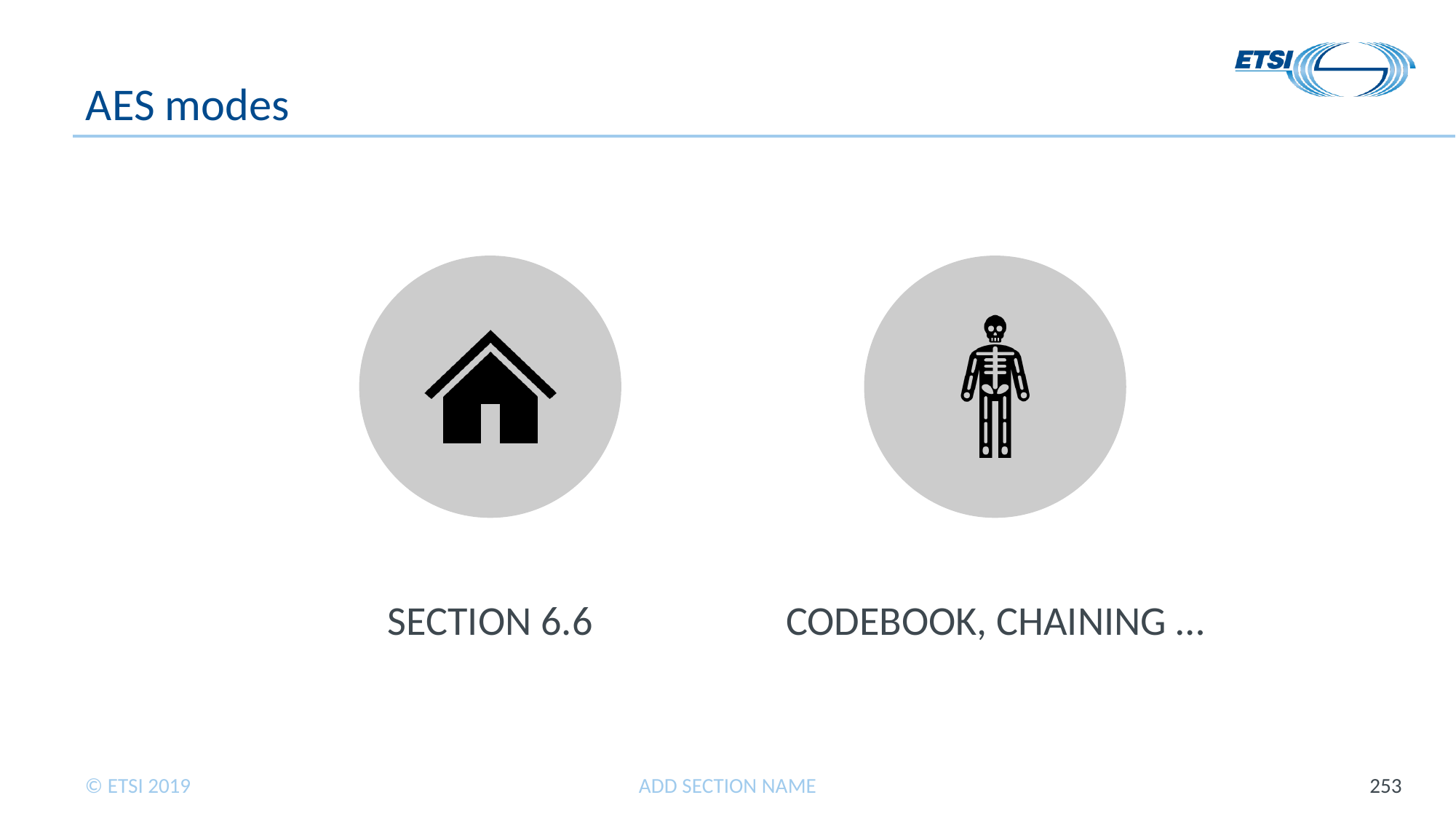

# AES modes
Section 6.6
Codebook, chaining …
ADD SECTION NAME